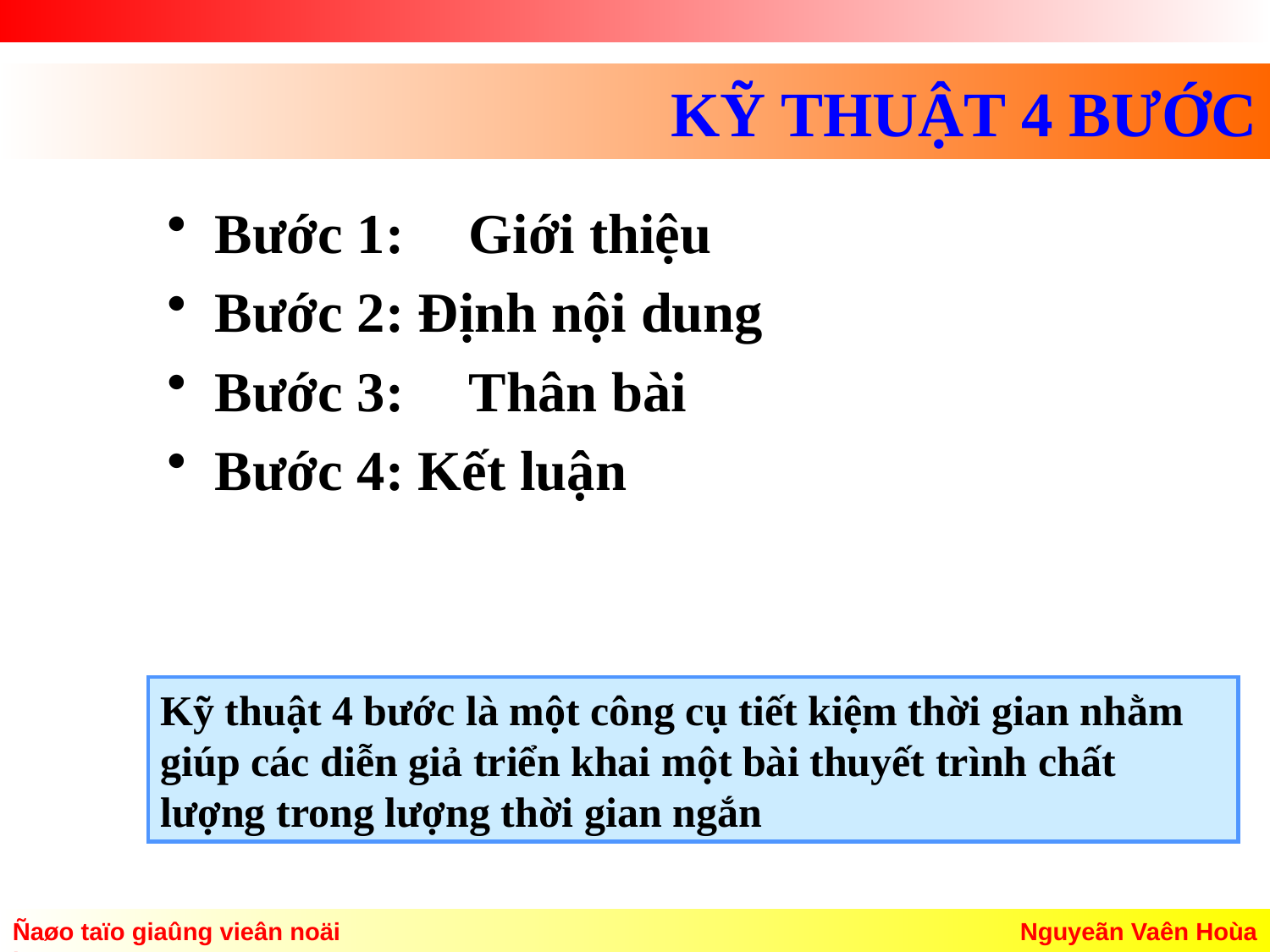

# KỸ THUẬT 4 BƯỚC
Bước 1: 	Giới thiệu
Bước 2: Định nội dung
Bước 3:	Thân bài
Bước 4: Kết luận
Kỹ thuật 4 bước là một công cụ tiết kiệm thời gian nhằm giúp các diễn giả triển khai một bài thuyết trình chất lượng trong lượng thời gian ngắn